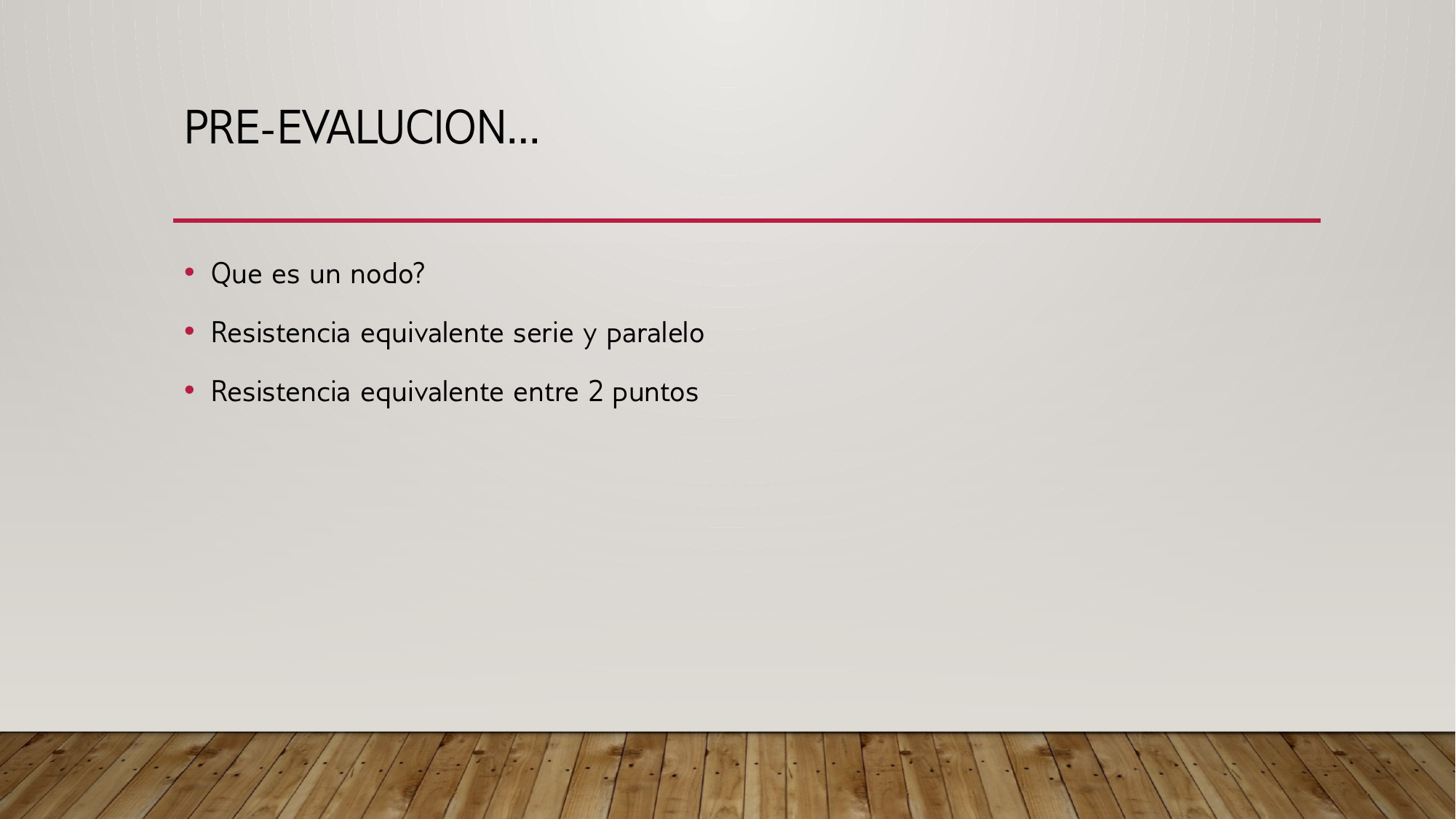

# Pre-evalucion…
Que es un nodo?
Resistencia equivalente serie y paralelo
Resistencia equivalente entre 2 puntos